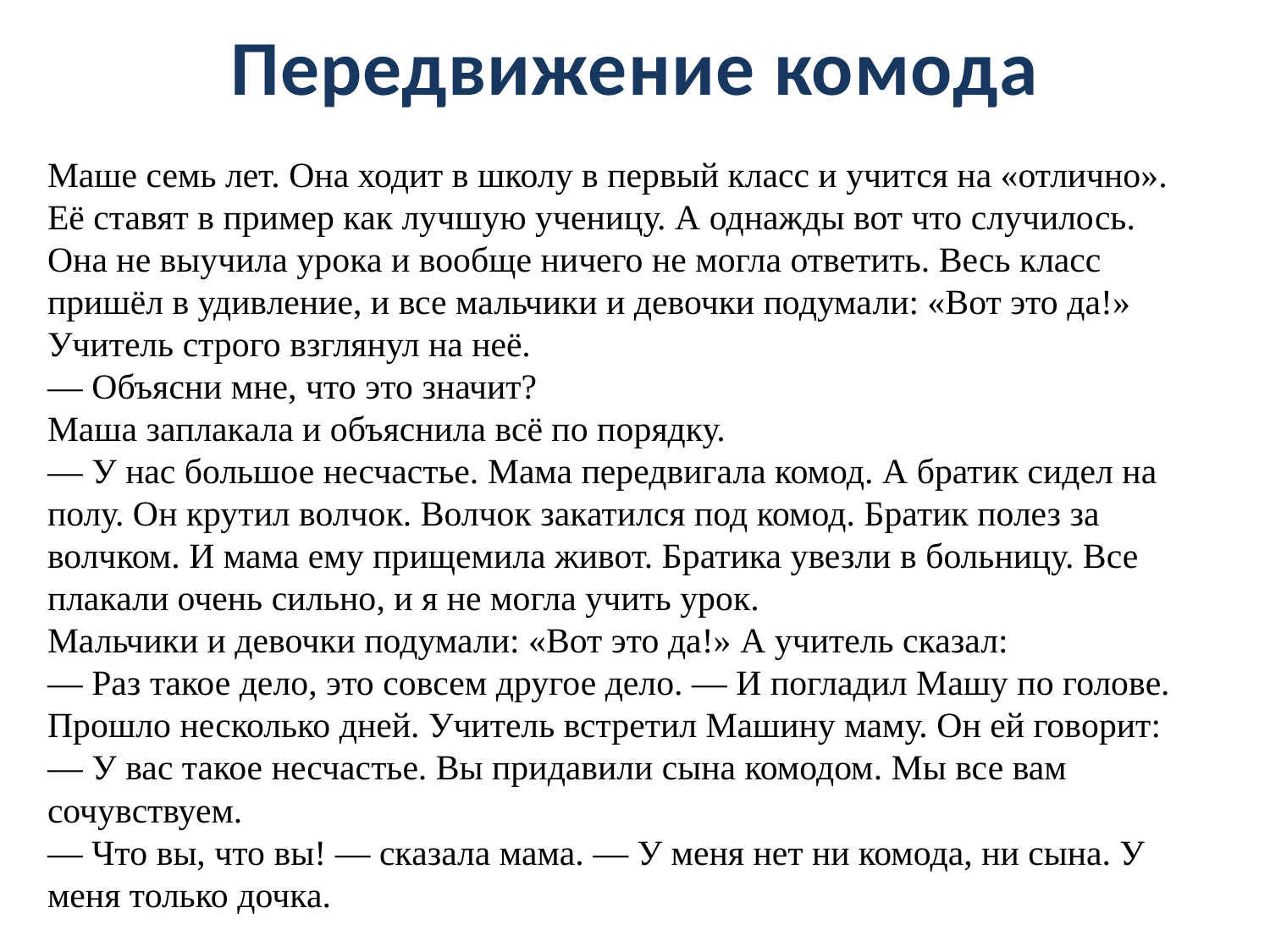

# Передвижение комода

Маше семь лет. Она ходит в школу в первый класс и учится на «отлично». Её ставят в пример как лучшую ученицу. А однажды вот что случилось. Она не выучила урока и вообще ничего не могла ответить. Весь класс пришёл в удивление, и все мальчики и девочки подумали: «Вот это да!»
Учитель строго взглянул на неё.
— Объясни мне, что это значит?
Маша заплакала и объяснила всё по порядку.
— У нас большое несчастье. Мама передвигала комод. А братик сидел на полу. Он крутил волчок. Волчок закатился под комод. Братик полез за волчком. И мама ему прищемила живот. Братика увезли в больницу. Все плакали очень сильно, и я не могла учить урок.
Мальчики и девочки подумали: «Вот это да!» А учитель сказал:
— Раз такое дело, это совсем другое дело. — И погладил Машу по голове.
Прошло несколько дней. Учитель встретил Машину маму. Он ей говорит:
— У вас такое несчастье. Вы придавили сына комодом. Мы все вам сочувствуем.
— Что вы, что вы! — сказала мама. — У меня нет ни комода, ни сына. У меня только дочка.